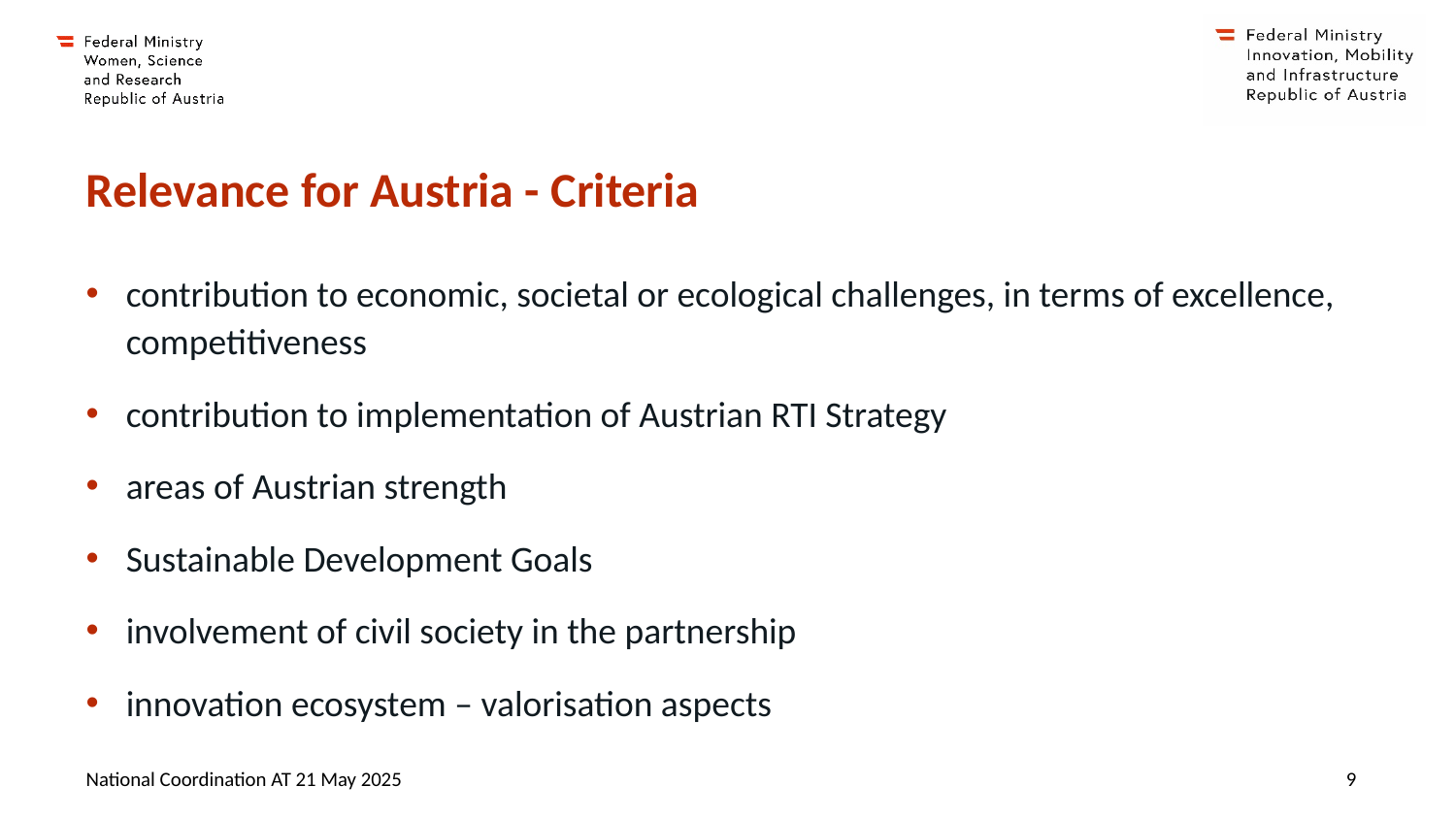

# Relevance for Austria - Criteria
contribution to economic, societal or ecological challenges, in terms of excellence, competitiveness
contribution to implementation of Austrian RTI Strategy
areas of Austrian strength
Sustainable Development Goals
involvement of civil society in the partnership
innovation ecosystem – valorisation aspects

National Coordination AT 21 May 2025
9